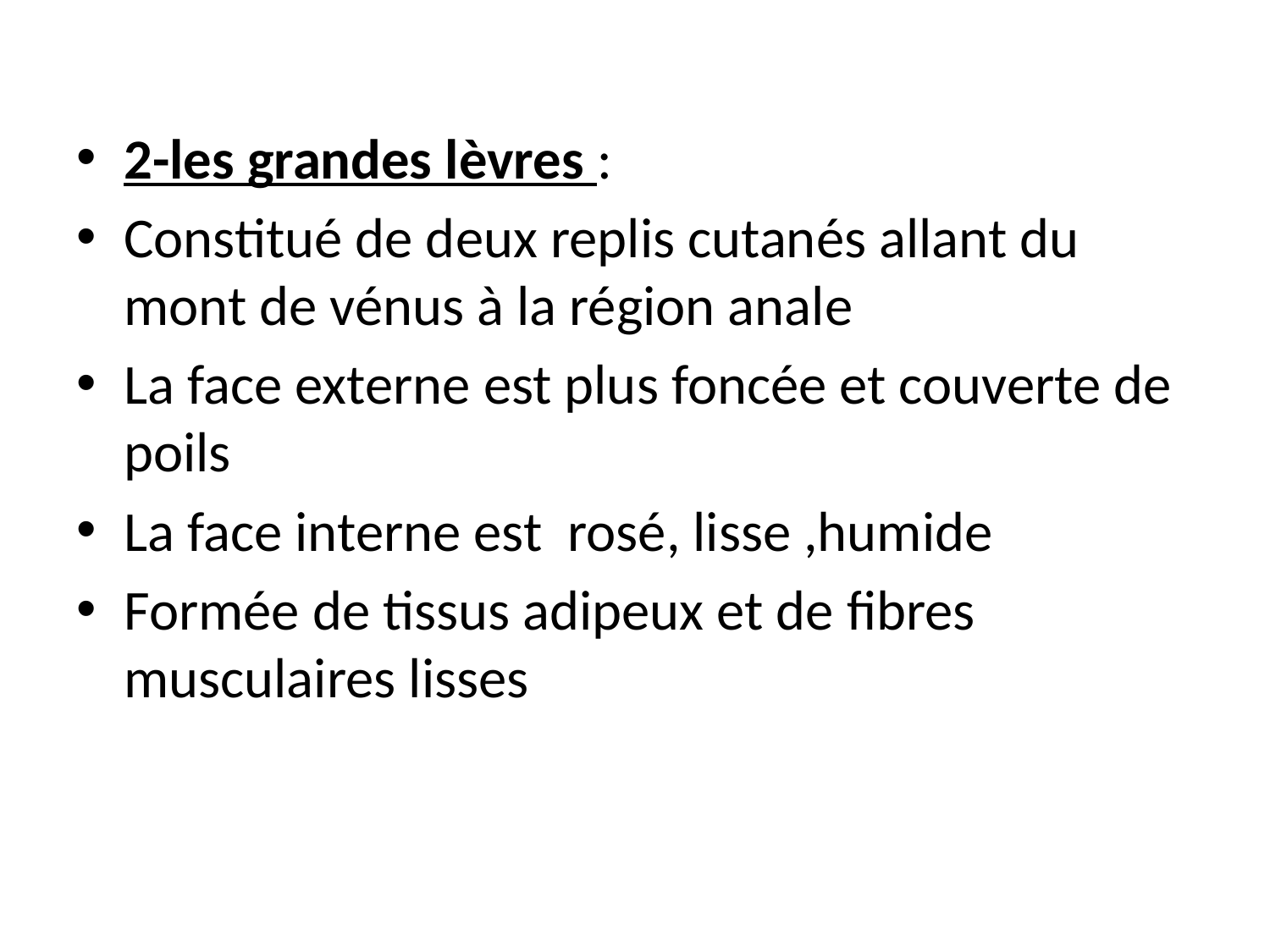

#
2-les grandes lèvres :
Constitué de deux replis cutanés allant du mont de vénus à la région anale
La face externe est plus foncée et couverte de poils
La face interne est  rosé, lisse ,humide
Formée de tissus adipeux et de fibres musculaires lisses